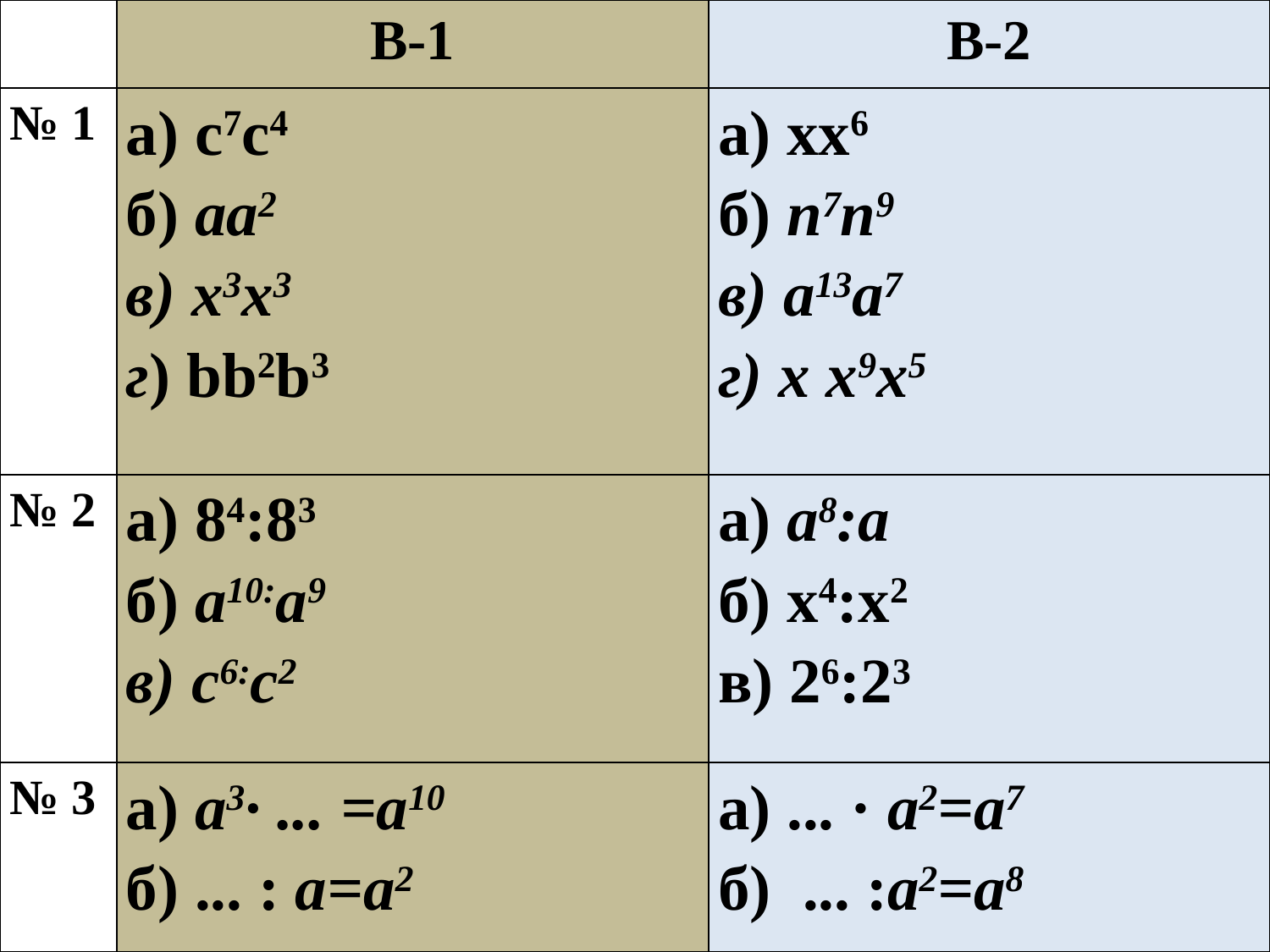

|  | В-1 | В-2 |
| --- | --- | --- |
| № 1 | а) с7с4 б) аа2 в) х3х3 г) bb2b3 | а) хх6 б) п7п9 в) а13а7 г) х х9х5 |
| № 2 | а) 84:83 б) а10:а9 в) с6:с2 | а) а8:а б) х4:х2 в) 26:23 |
| № 3 | а) а3· ... =а10 б) ... : а=а2 | а) ... · а2=а7 б) ... :а2=а8 |